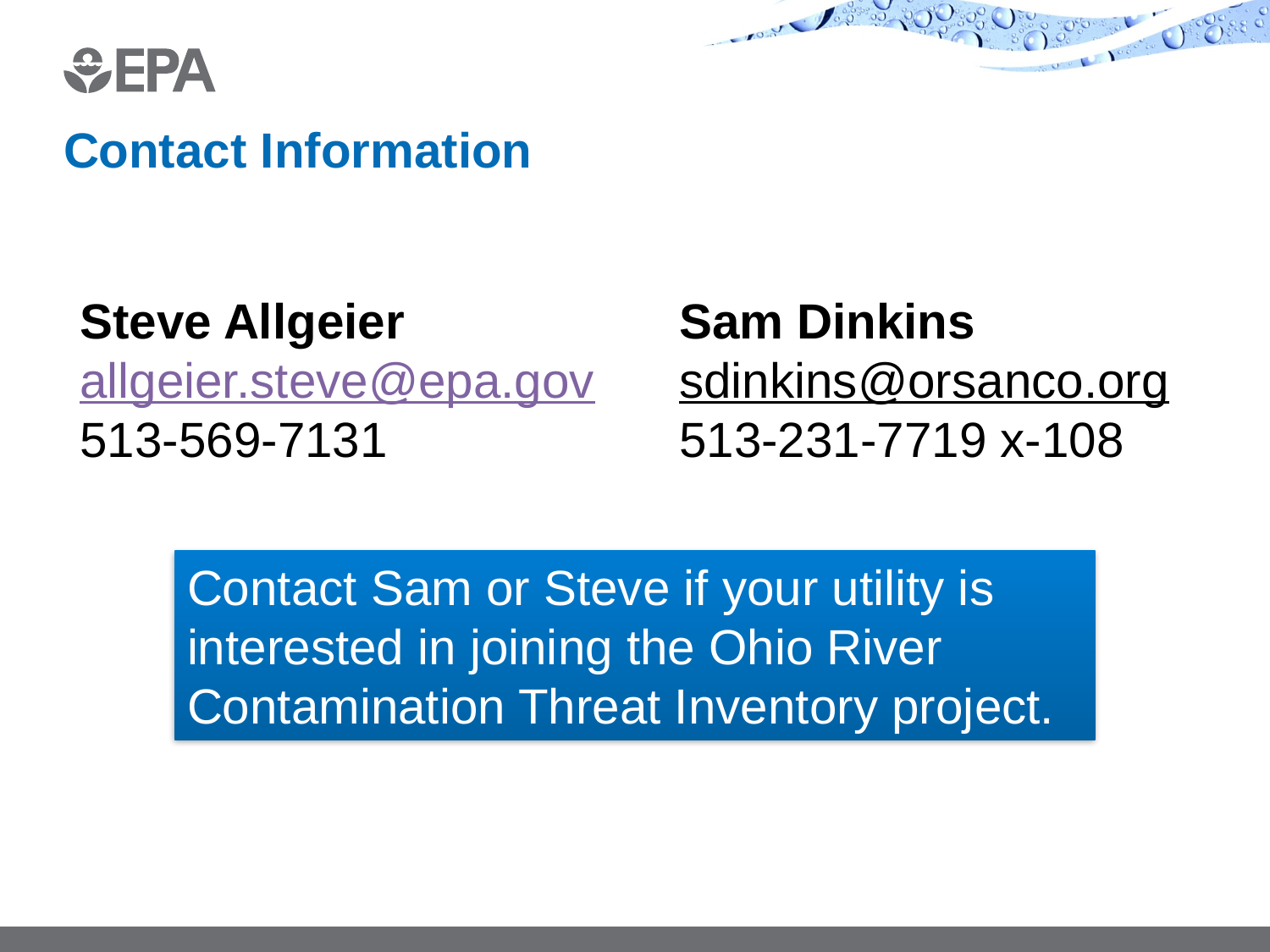

# Contact Information
Sam Dinkins
sdinkins@orsanco.org
513-231-7719 x-108
Steve Allgeier
allgeier.steve@epa.gov
513-569-7131
Contact Sam or Steve if your utility is interested in joining the Ohio River Contamination Threat Inventory project.